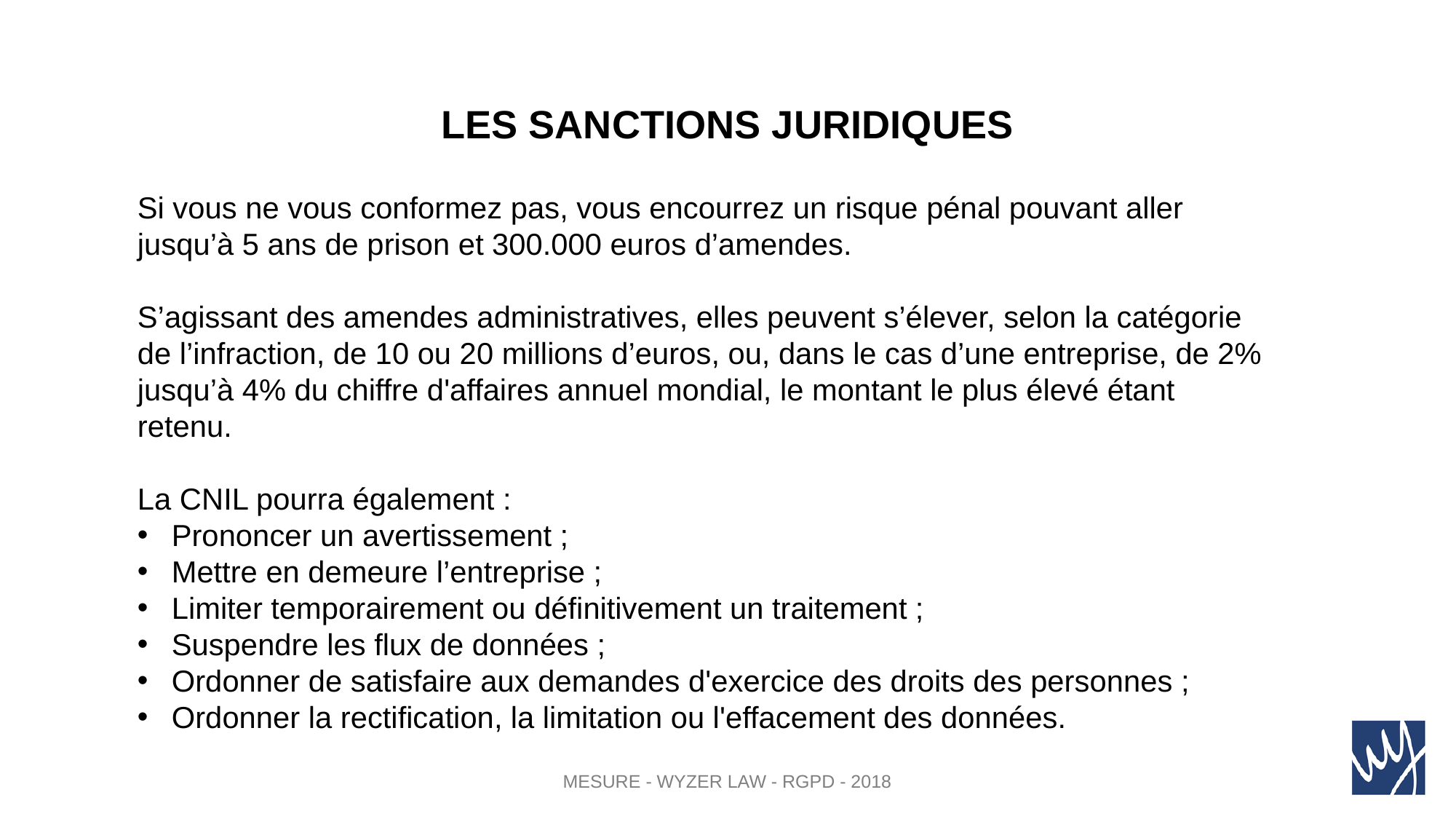

LES SANCTIONS JURIDIQUES
Si vous ne vous conformez pas, vous encourrez un risque pénal pouvant aller jusqu’à 5 ans de prison et 300.000 euros d’amendes.

S’agissant des amendes administratives, elles peuvent s’élever, selon la catégorie de l’infraction, de 10 ou 20 millions d’euros, ou, dans le cas d’une entreprise, de 2% jusqu’à 4% du chiffre d'affaires annuel mondial, le montant le plus élevé étant retenu.

La CNIL pourra également :
Prononcer un avertissement ;
Mettre en demeure l’entreprise ;
Limiter temporairement ou définitivement un traitement ;
Suspendre les flux de données ;
Ordonner de satisfaire aux demandes d'exercice des droits des personnes ;
Ordonner la rectification, la limitation ou l'effacement des données.

MESURE - WYZER LAW - RGPD - 2018